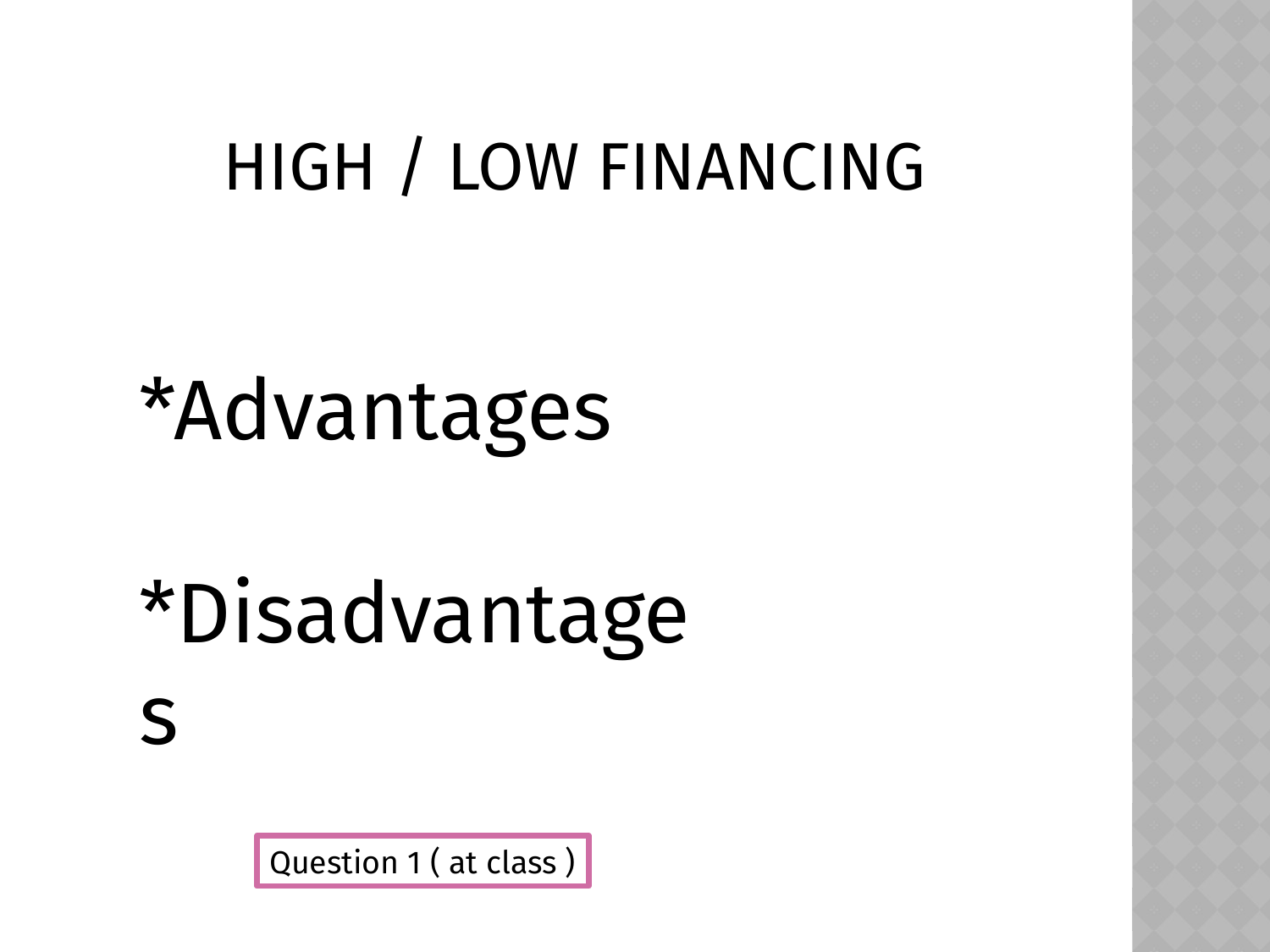

# High / low financing
*Advantages

*Disadvantages

Question 1 ( at class )